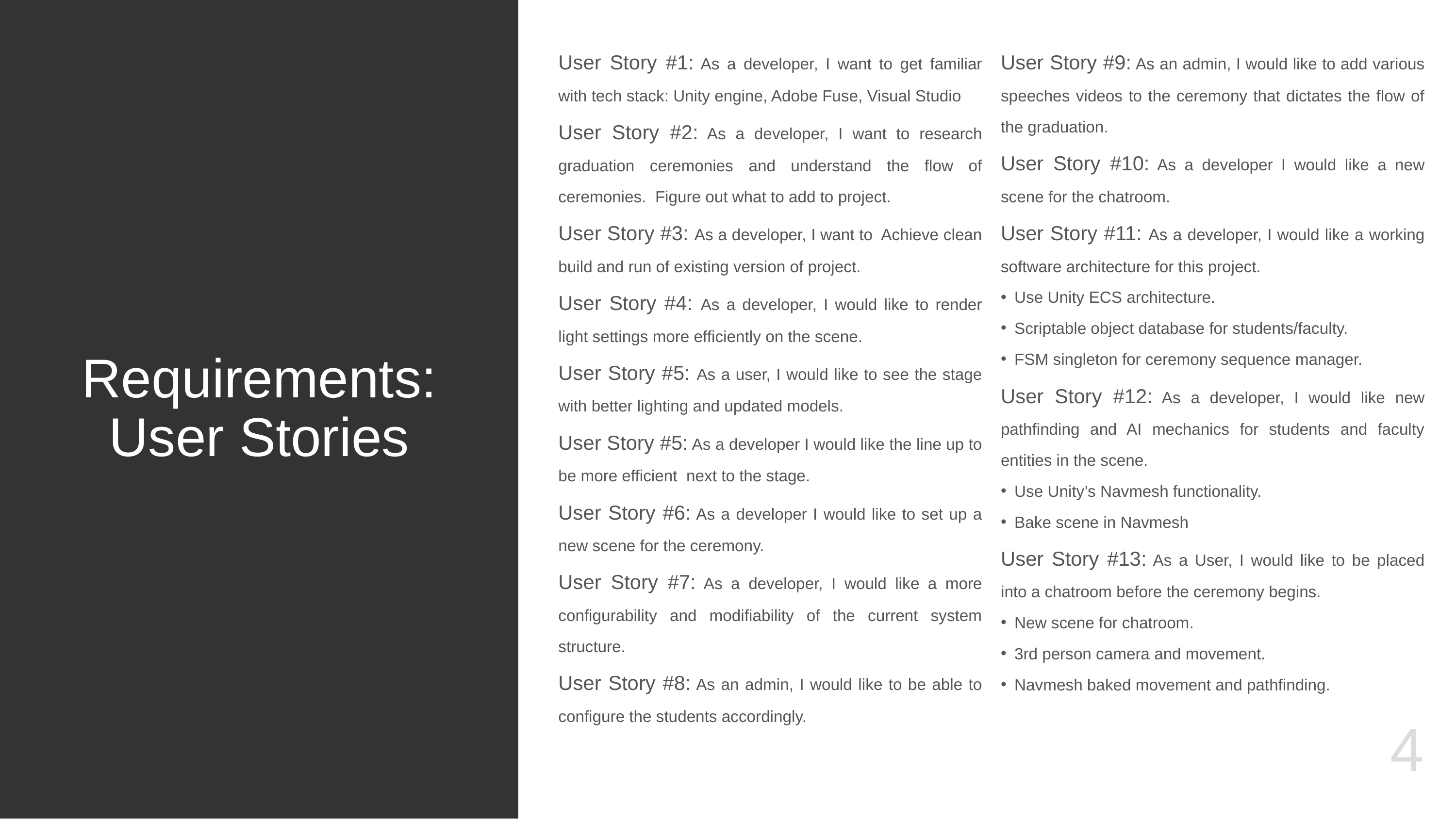

User Story #1: As a developer, I want to get familiar with tech stack: Unity engine, Adobe Fuse, Visual Studio
User Story #2: As a developer, I want to research graduation ceremonies and understand the flow of ceremonies.  Figure out what to add to project.
User Story #3: As a developer, I want to  Achieve clean build and run of existing version of project.
User Story #4: As a developer, I would like to render light settings more efficiently on the scene.
User Story #5: As a user, I would like to see the stage with better lighting and updated models.
User Story #5: As a developer I would like the line up to be more efficient  next to the stage.
User Story #6: As a developer I would like to set up a new scene for the ceremony.
User Story #7: As a developer, I would like a more configurability and modifiability of the current system structure.
User Story #8: As an admin, I would like to be able to configure the students accordingly.
User Story #9: As an admin, I would like to add various speeches videos to the ceremony that dictates the flow of the graduation.
User Story #10: As a developer I would like a new scene for the chatroom.
User Story #11: As a developer, I would like a working software architecture for this project.
Use Unity ECS architecture.
Scriptable object database for students/faculty.
FSM singleton for ceremony sequence manager.
User Story #12: As a developer, I would like new pathfinding and AI mechanics for students and faculty entities in the scene.
Use Unity’s Navmesh functionality.
Bake scene in Navmesh
User Story #13: As a User, I would like to be placed into a chatroom before the ceremony begins.
New scene for chatroom.
3rd person camera and movement.
Navmesh baked movement and pathfinding.

# Requirements: User Stories
4